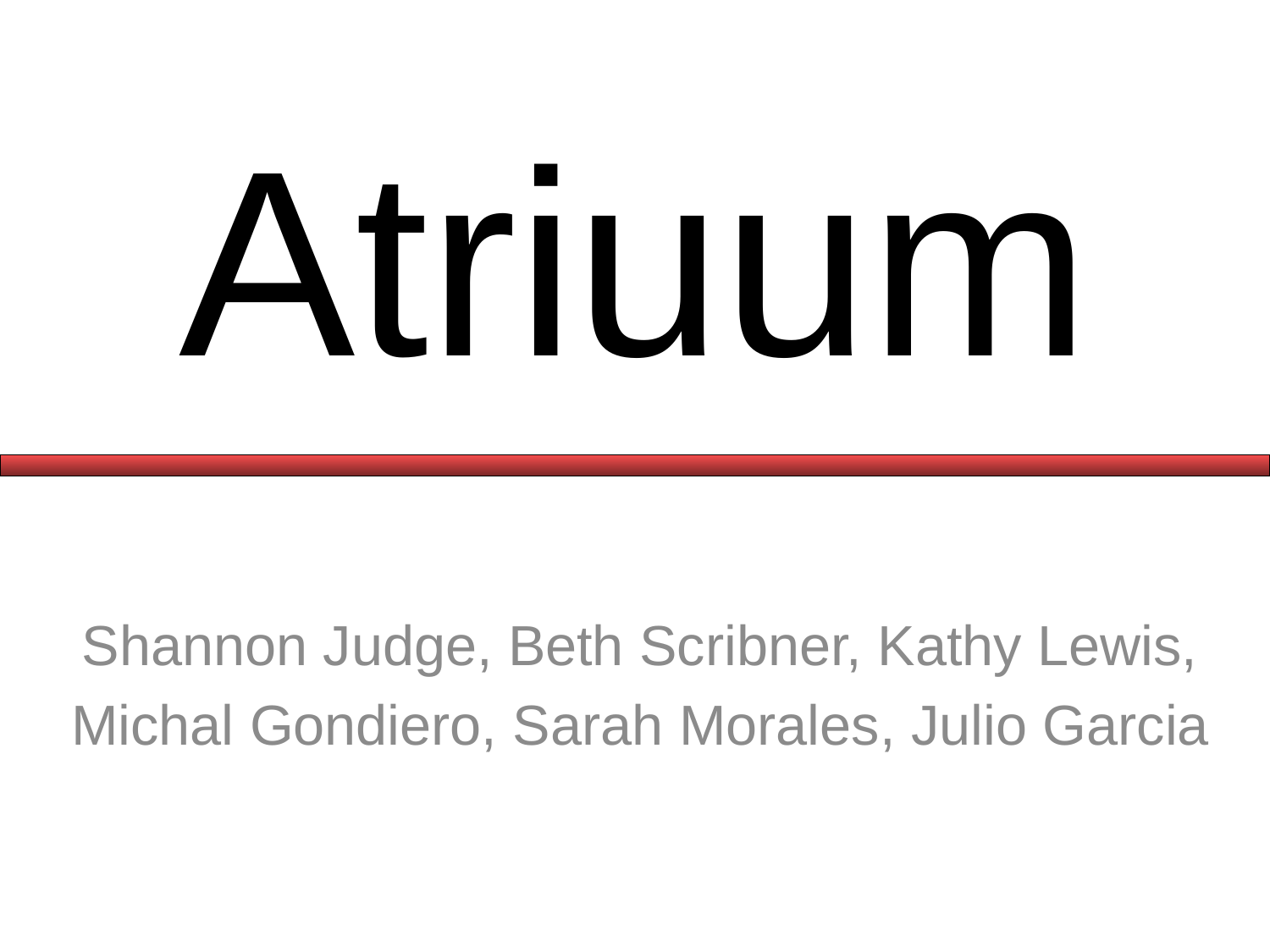

# Atriuum

Shannon Judge, Beth Scribner, Kathy Lewis,
Michal Gondiero, Sarah Morales, Julio Garcia